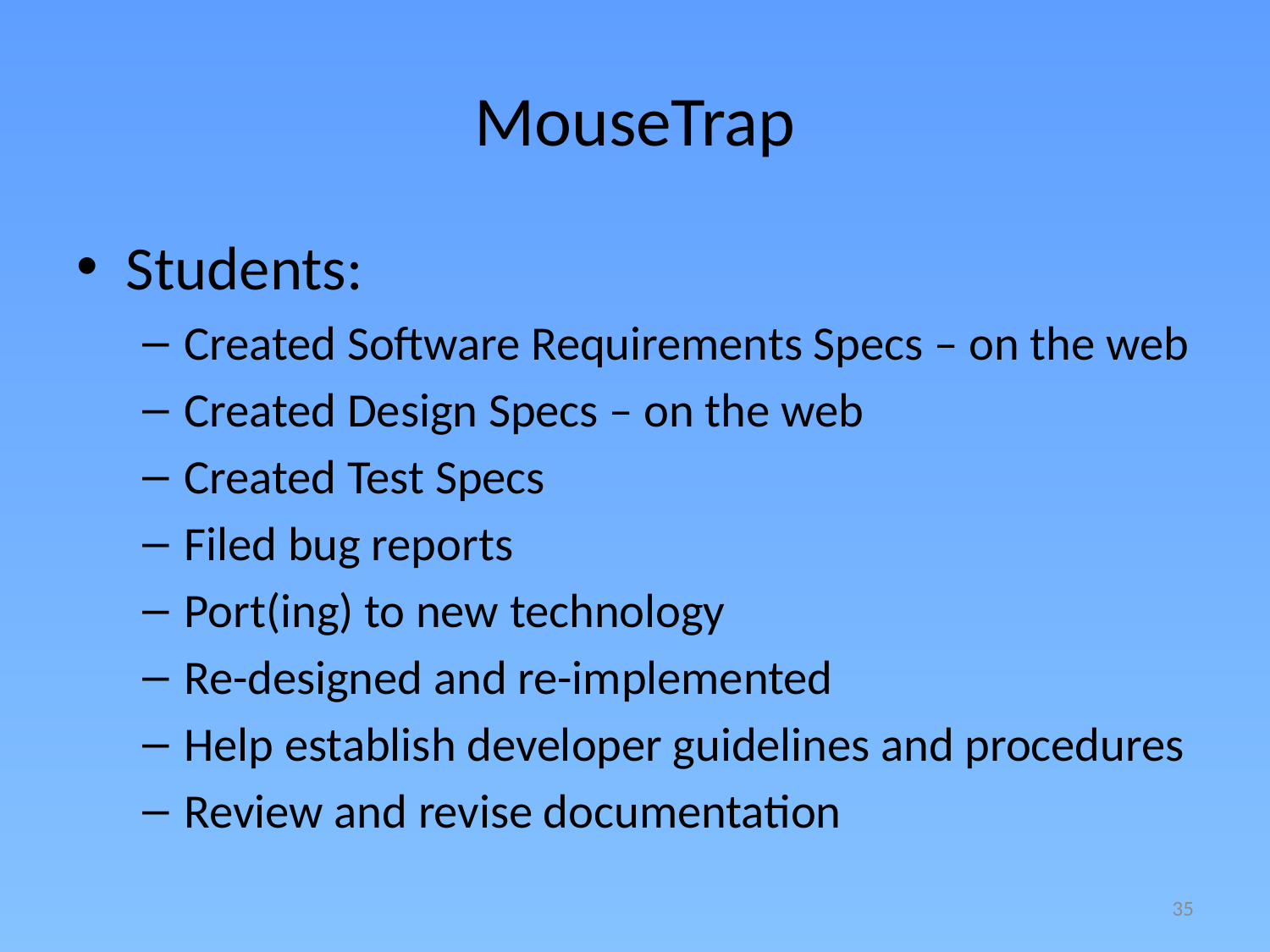

# MouseTrap
Students:
Created Software Requirements Specs – on the web
Created Design Specs – on the web
Created Test Specs
Filed bug reports
Port(ing) to new technology
Re-designed and re-implemented
Help establish developer guidelines and procedures
Review and revise documentation
35